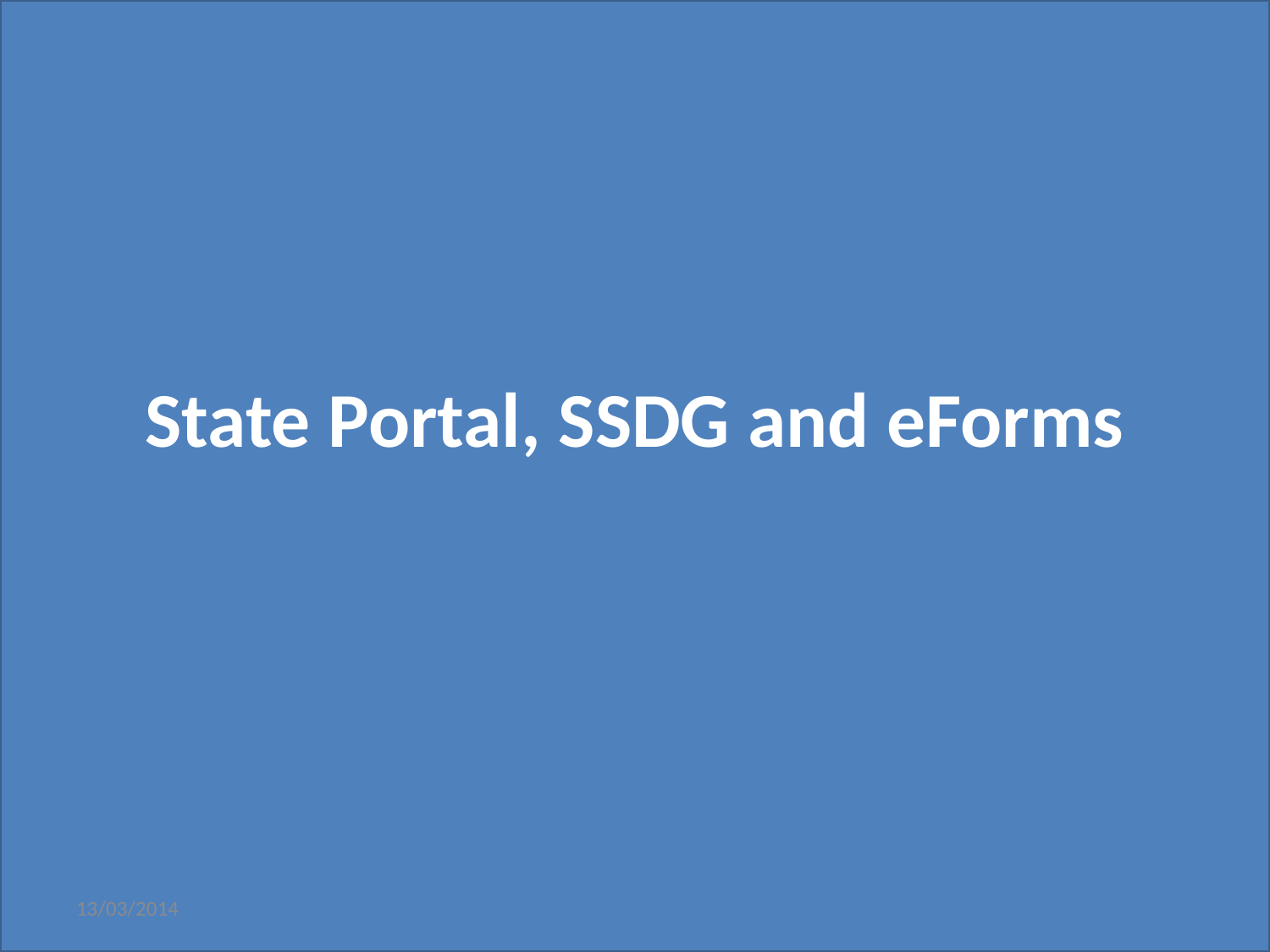

# State Portal, SSDG and eForms
13/03/2014
DIT, GOI
80